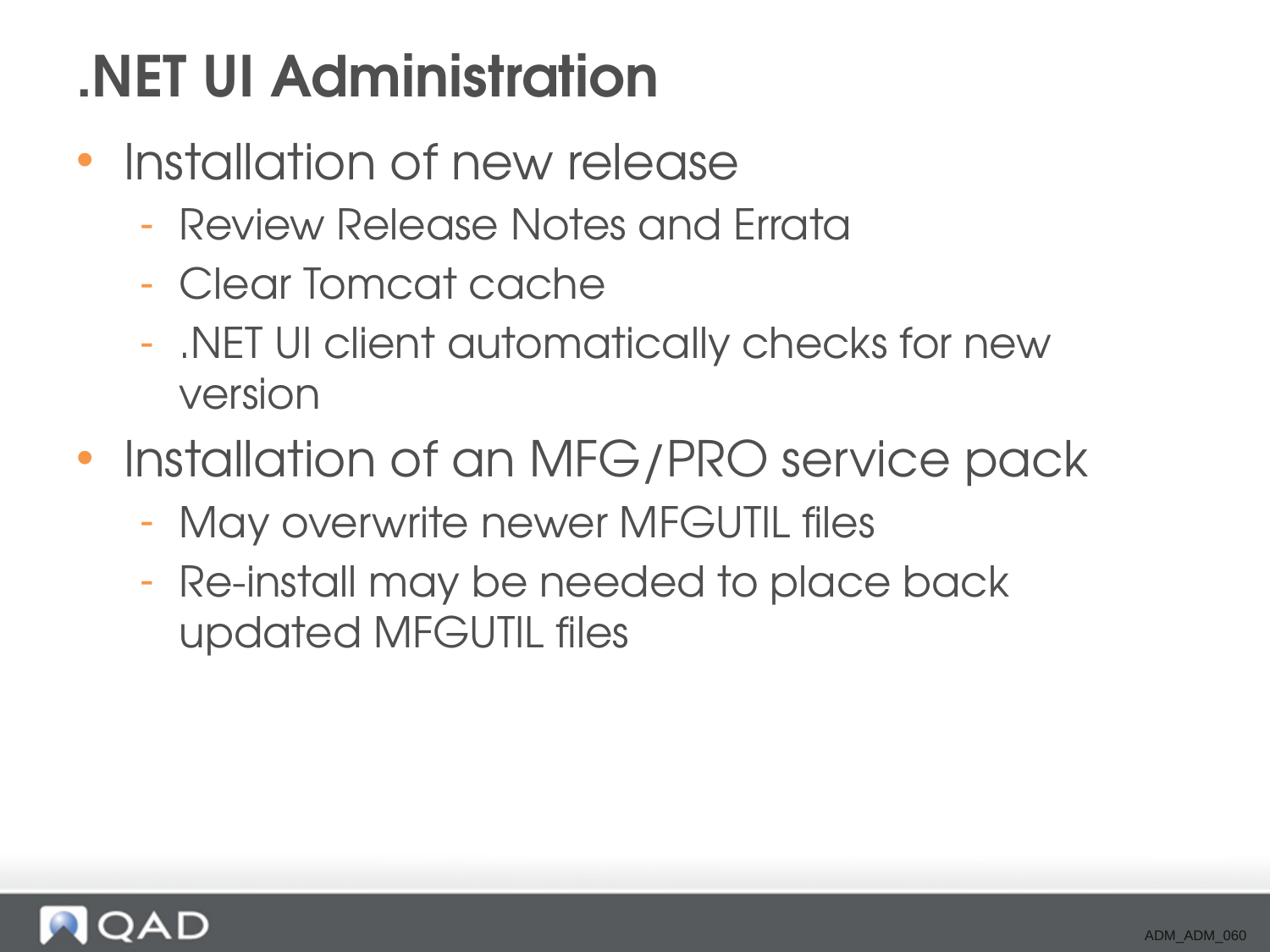

# .NET UI Administration
Installation of new release
Review Release Notes and Errata
Clear Tomcat cache
.NET UI client automatically checks for new version
Installation of an MFG/PRO service pack
May overwrite newer MFGUTIL files
Re-install may be needed to place back updated MFGUTIL files
ADM_ADM_060